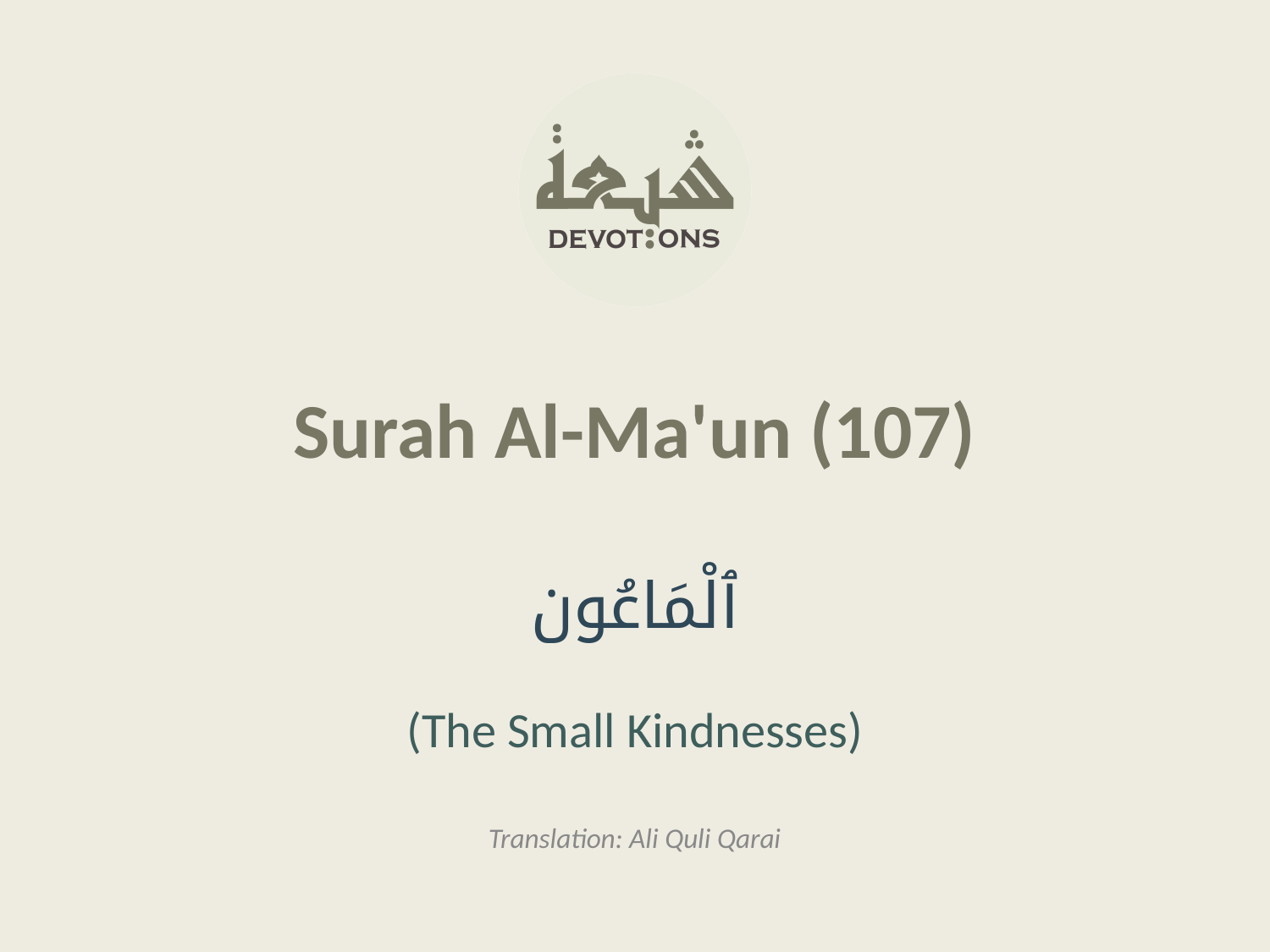

Surah Al-Ma'un (107)
ٱلْمَاعُون
(The Small Kindnesses)
Translation: Ali Quli Qarai